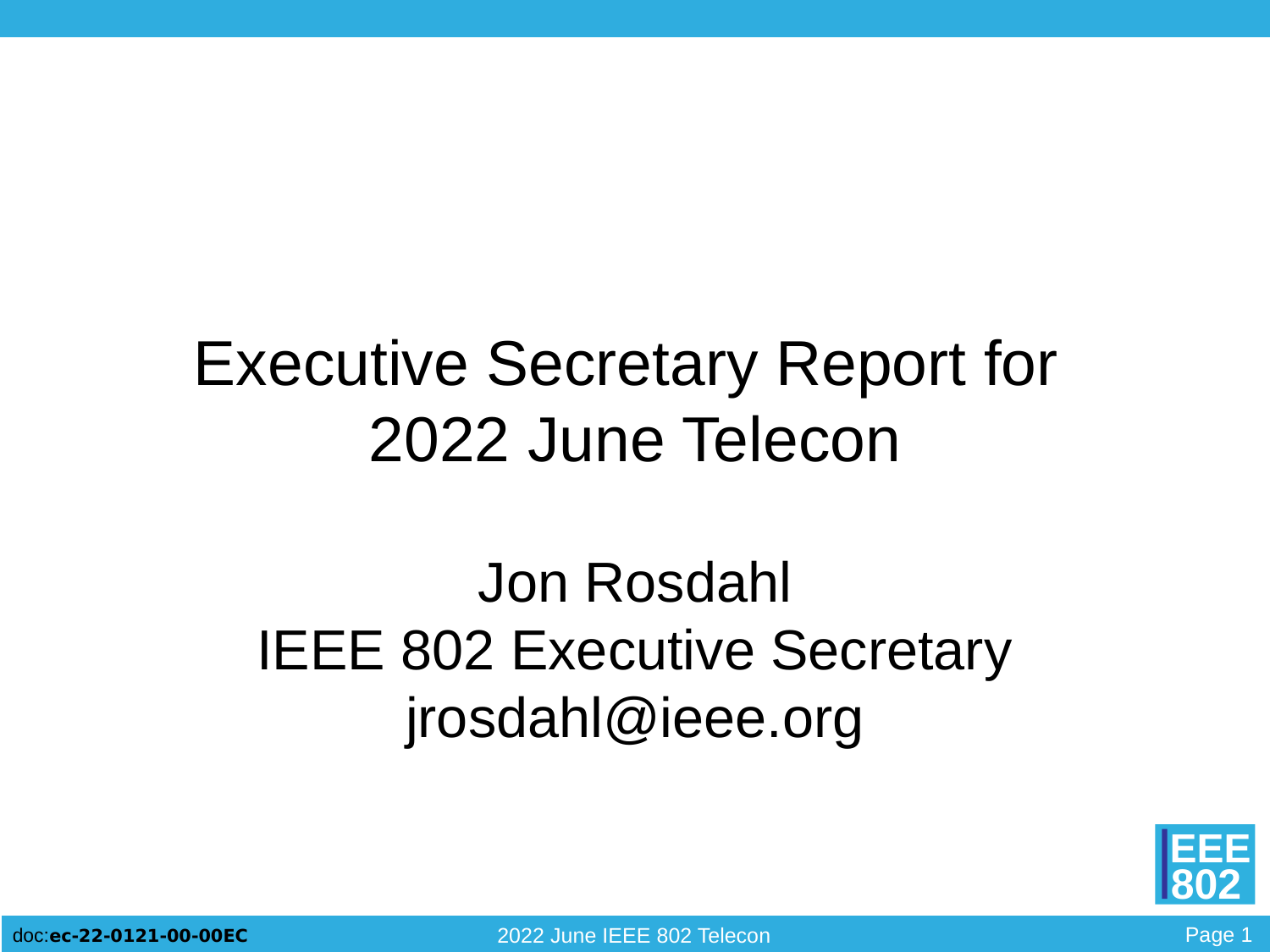

# Executive Secretary Report for 2022 June Telecon
Jon Rosdahl
IEEE 802 Executive Secretary
jrosdahl@ieee.org